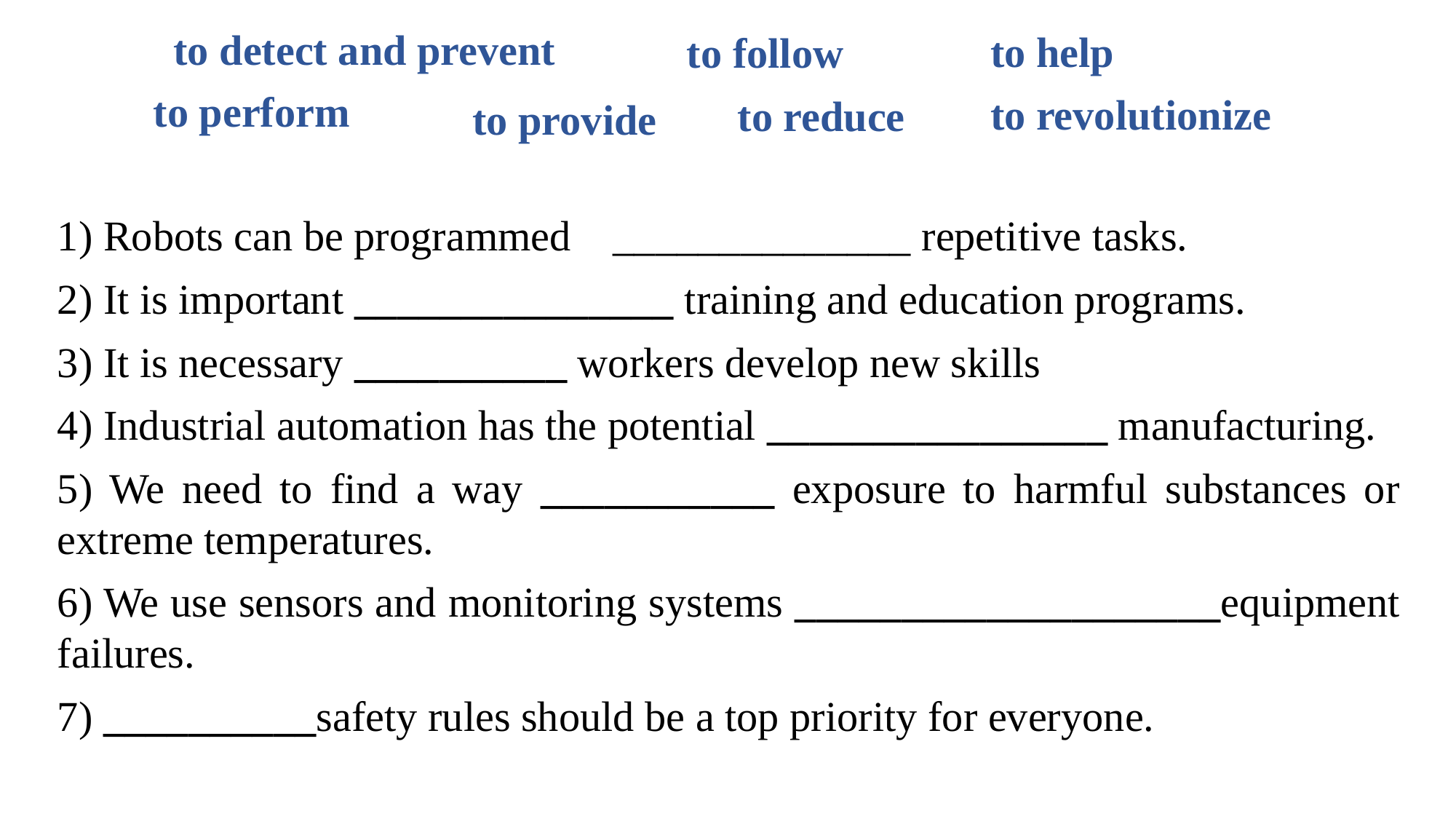

to detect and prevent
to help
to follow
to perform
to revolutionize
to reduce
to provide
1) Robots can be programmed    ______________ repetitive tasks.
2) It is important _______________ training and education programs.
3) It is necessary __________ workers develop new skills
4) Industrial automation has the potential ________________ manufacturing.
5) We need to find a way ___________ exposure to harmful substances or extreme temperatures.
6) We use sensors and monitoring systems ____________________equipment failures.
7) __________safety rules should be a top priority for everyone.